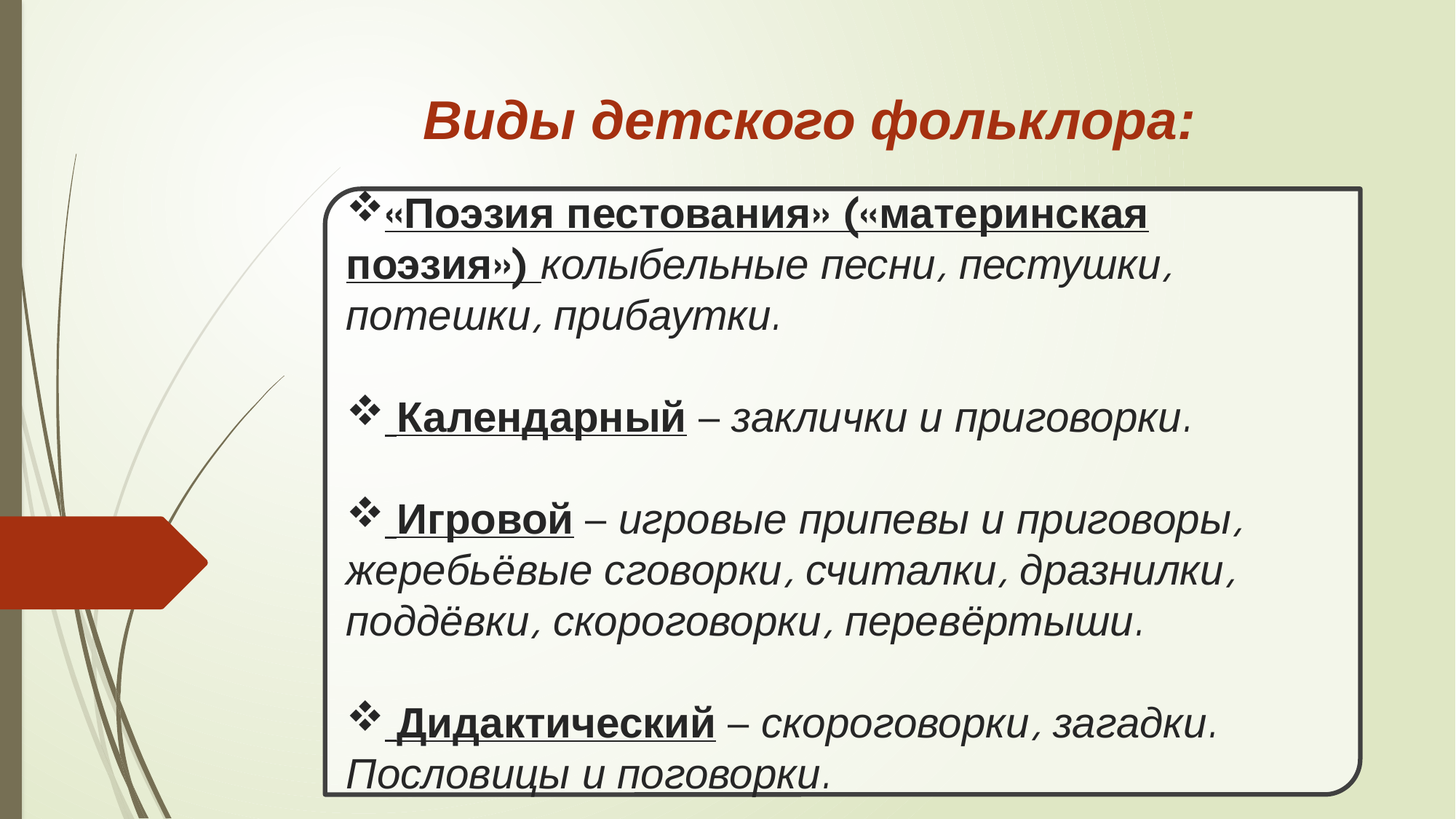

Виды детского фольклора:
«Поэзия пестования» («материнская поэзия») колыбельные песни, пестушки, потешки, прибаутки.

 Календарный – заклички и приговорки.

 Игровой – игровые припевы и приговоры, жеребьёвые сговорки, считалки, дразнилки, поддёвки, скороговорки, перевёртыши.

 Дидактический – скороговорки, загадки. Пословицы и поговорки.